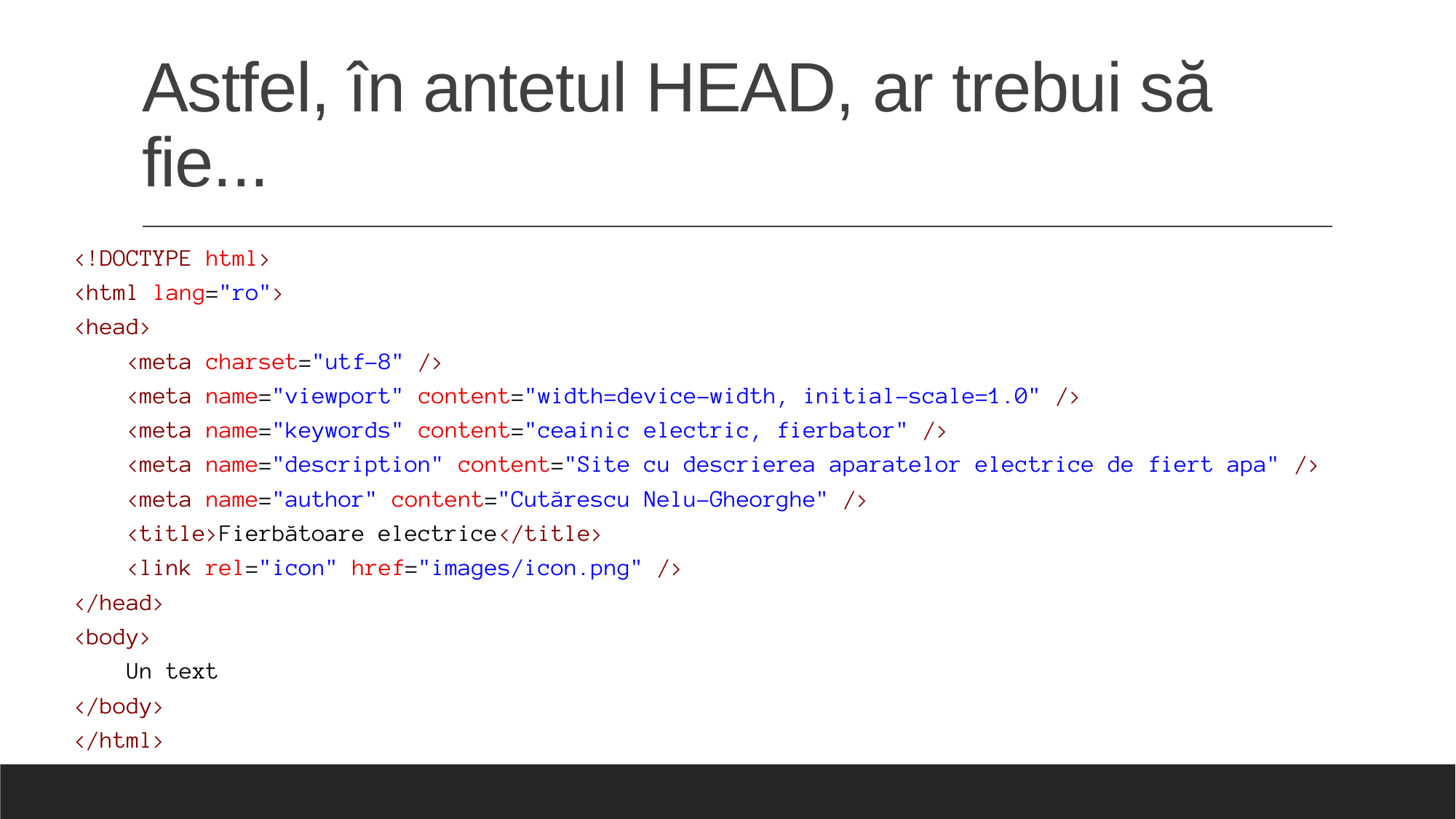

# Astfel, în antetul HEAD, ar trebui să fie...
<!DOCTYPE html>
<html lang="ro">
<head>
    <meta charset="utf-8" />
    <meta name="viewport" content="width=device-width, initial-scale=1.0" />
    <meta name="keywords" content="ceainic electric, fierbator" />
    <meta name="description" content="Site cu descrierea aparatelor electrice de fiert apa" />
    <meta name="author" content="Cutărescu Nelu-Gheorghe" />
    <title>Fierbătoare electrice</title>
    <link rel="icon" href="images/icon.png" />
</head>
<body>
    Un text
</body>
</html>